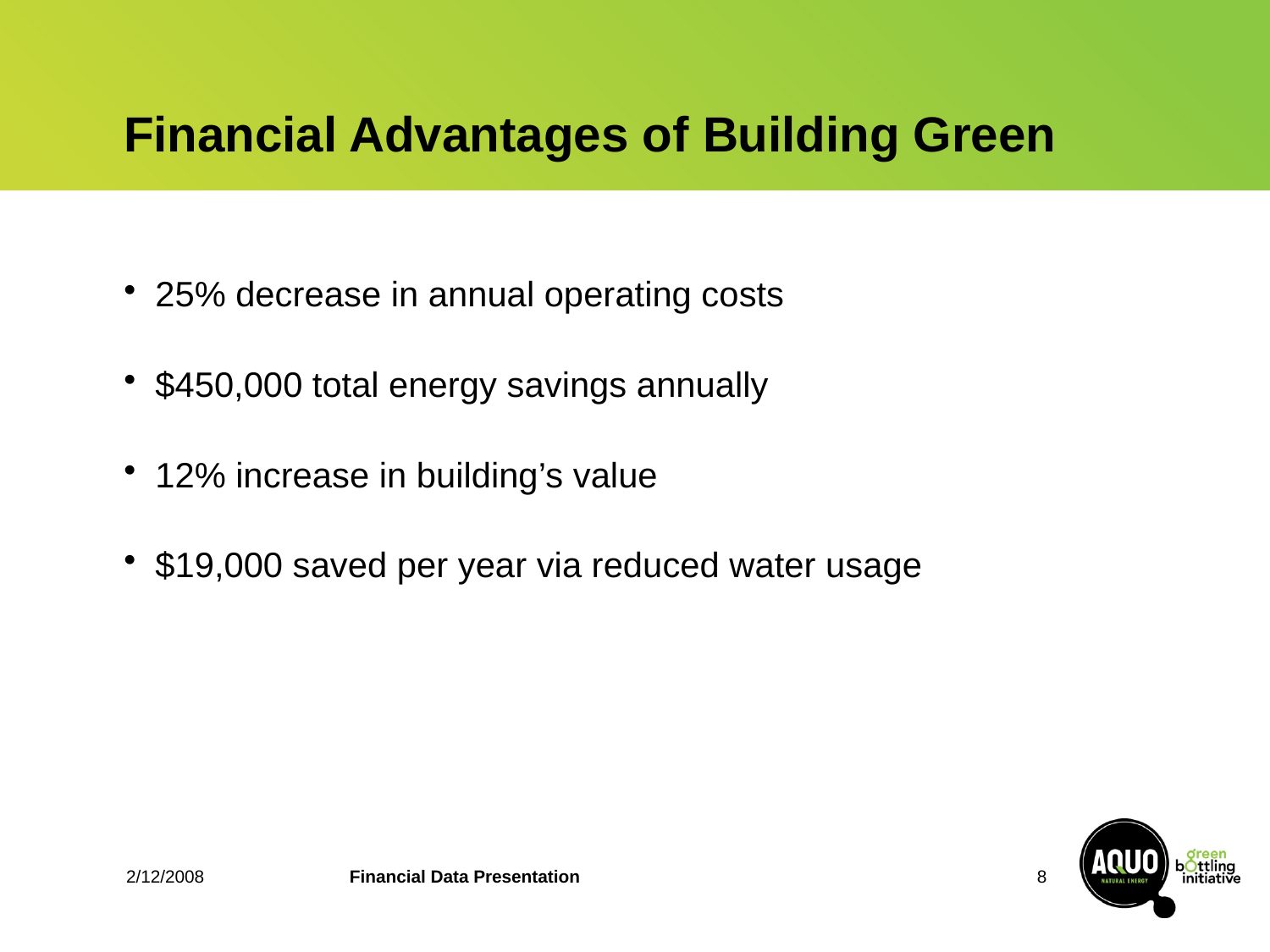

# Financial Advantages of Building Green
25% decrease in annual operating costs

$450,000 total energy savings annually

12% increase in building’s value

$19,000 saved per year via reduced water usage

2/12/2008
Financial Data Presentation
8